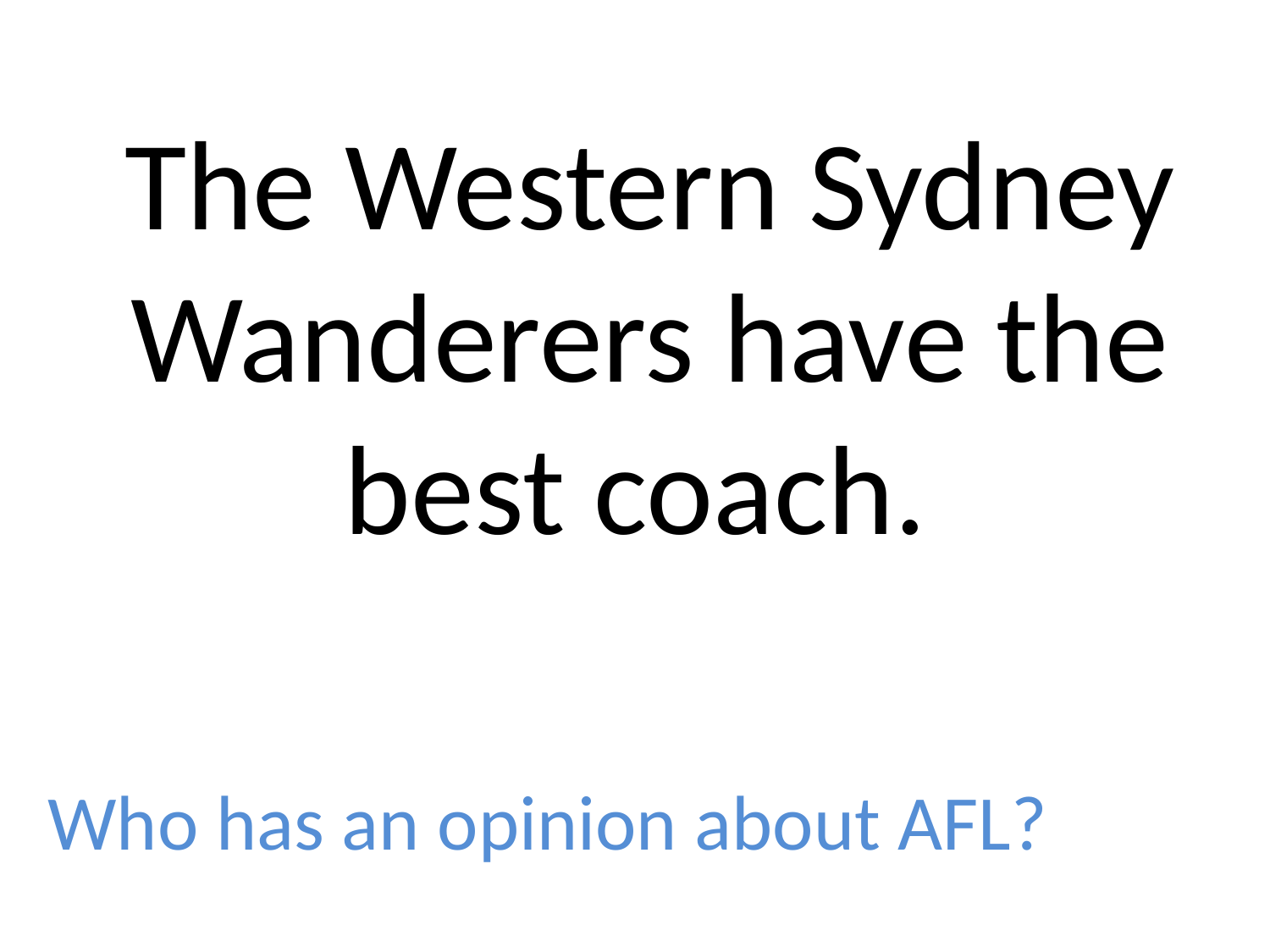

# The Western Sydney Wanderers have the best coach.
Who has an opinion about AFL?